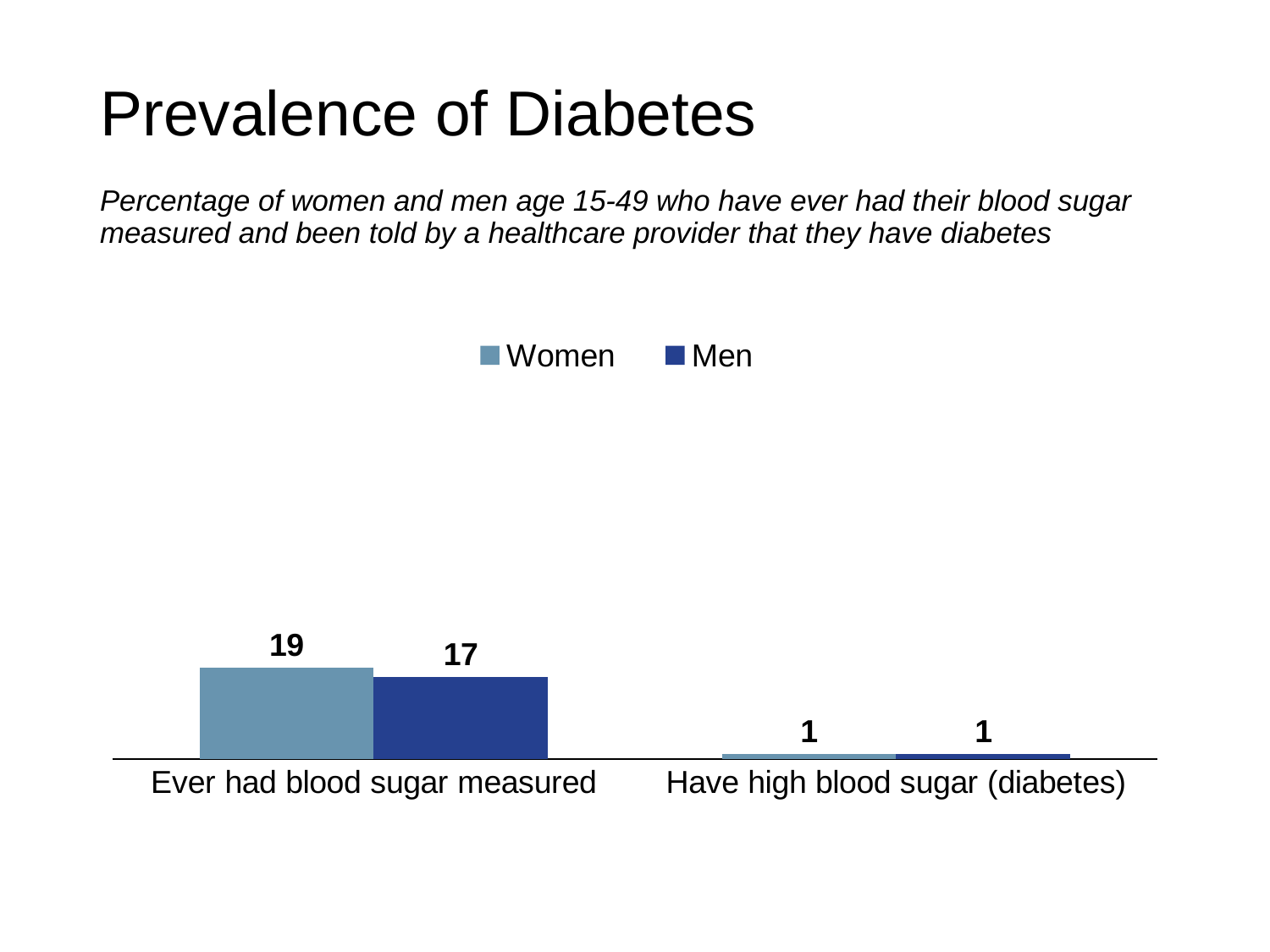

# Prevalence of Diabetes
Percentage of women and men age 15-49 who have ever had their blood sugar measured and been told by a healthcare provider that they have diabetes

### Chart

| Category | Women | Men |
|---|---|---|
| Ever had blood sugar measured | 19.0 | 17.0 |
| Have high blood sugar (diabetes) | 1.0 | 1.0 |